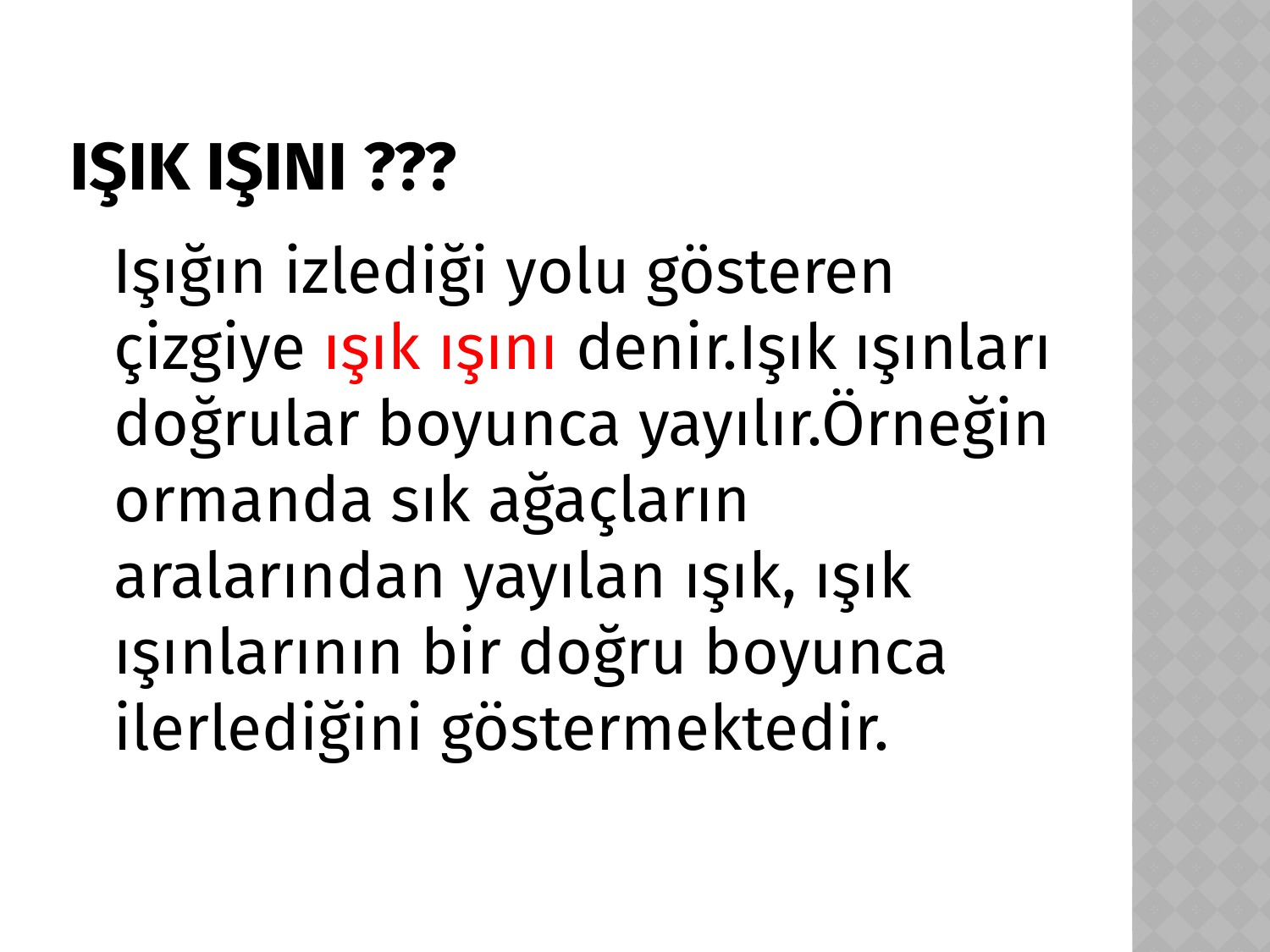

# IŞIK IŞINI ???
   Işığın izlediği yolu gösteren çizgiye ışık ışını denir.Işık ışınları doğrular boyunca yayılır.Örneğin ormanda sık ağaçların aralarından yayılan ışık, ışık ışınlarının bir doğru boyunca ilerlediğini göstermektedir.